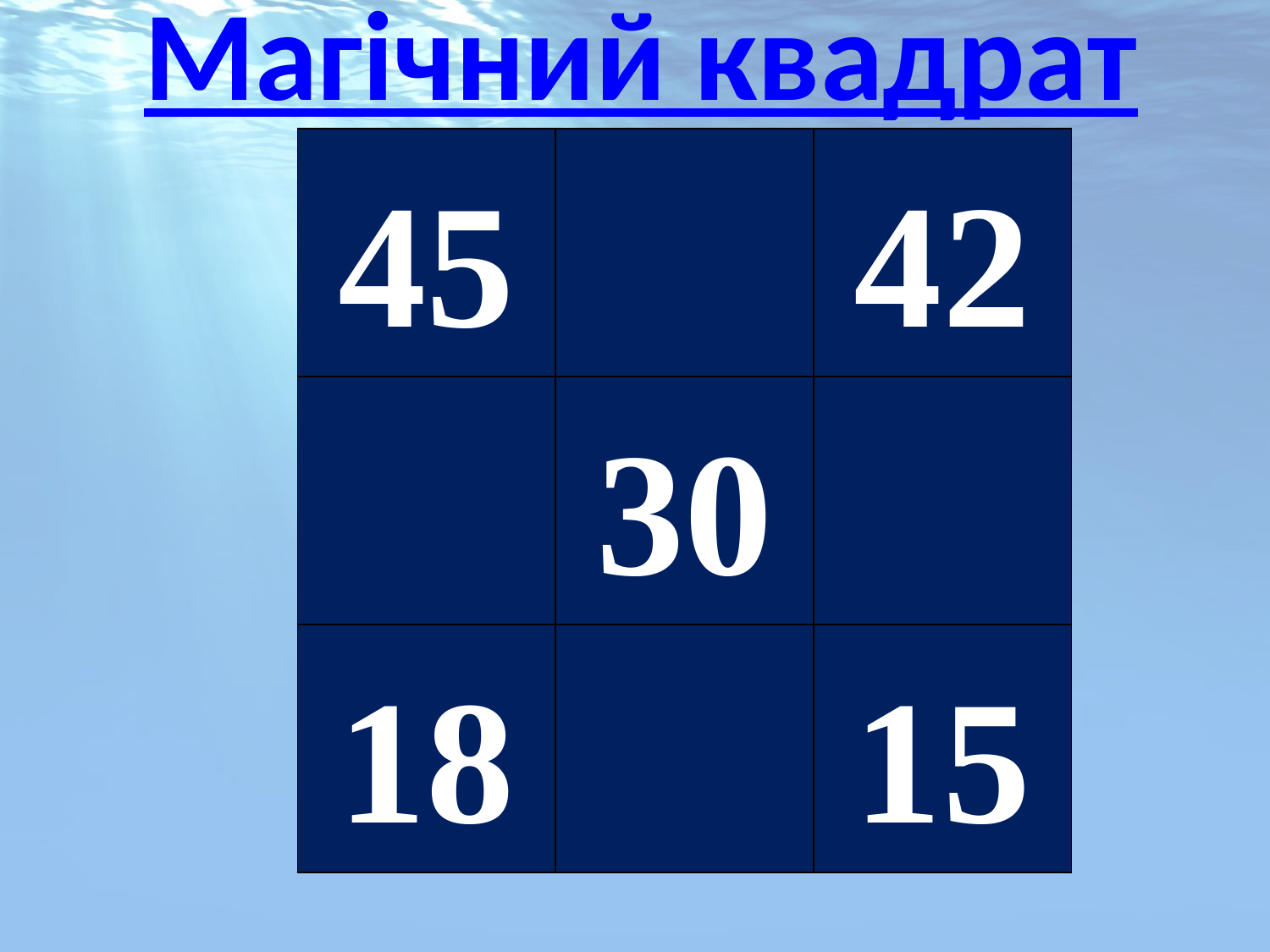

# Магічний квадрат
| 45 |  | 42 |
| --- | --- | --- |
|  | 30 |  |
| 18 |  | 15 |